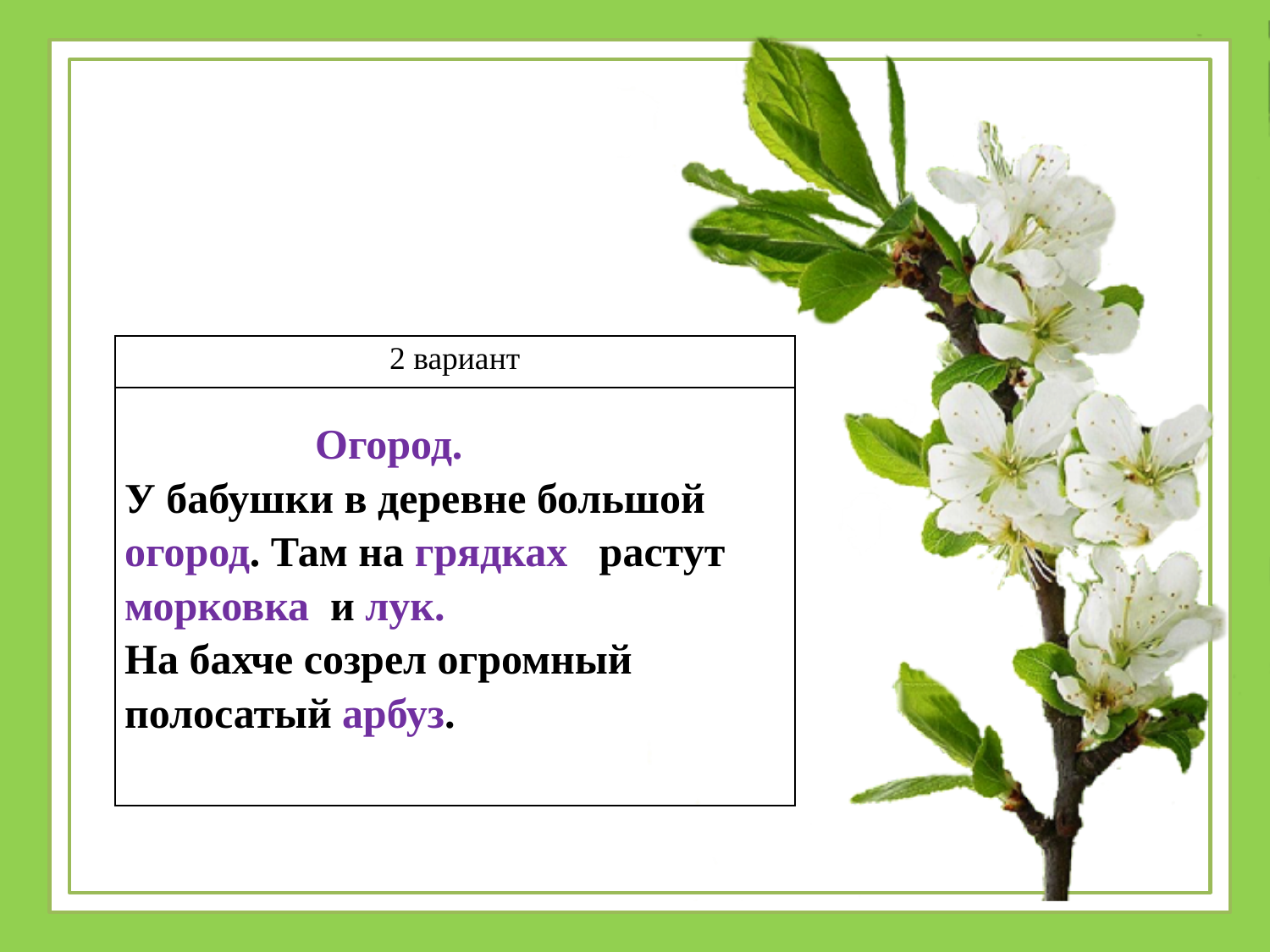

| 2 вариант |
| --- |
| Огород. У бабушки в деревне большой огород. Там на грядках растут морковка и лук. На бахче созрел огромный полосатый арбуз. |